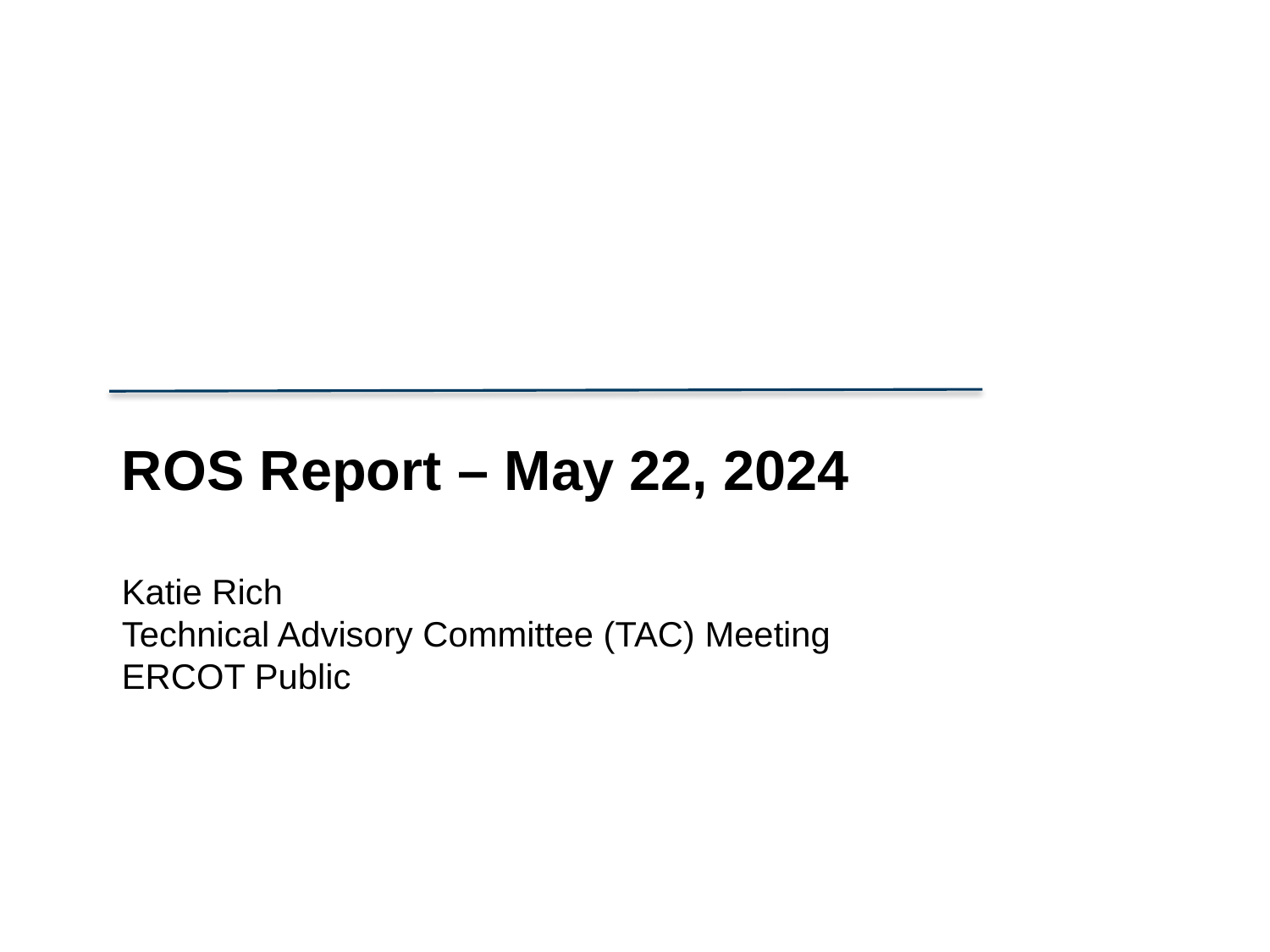

ROS Report – May 22, 2024

Katie Rich
Technical Advisory Committee (TAC) Meeting
ERCOT Public